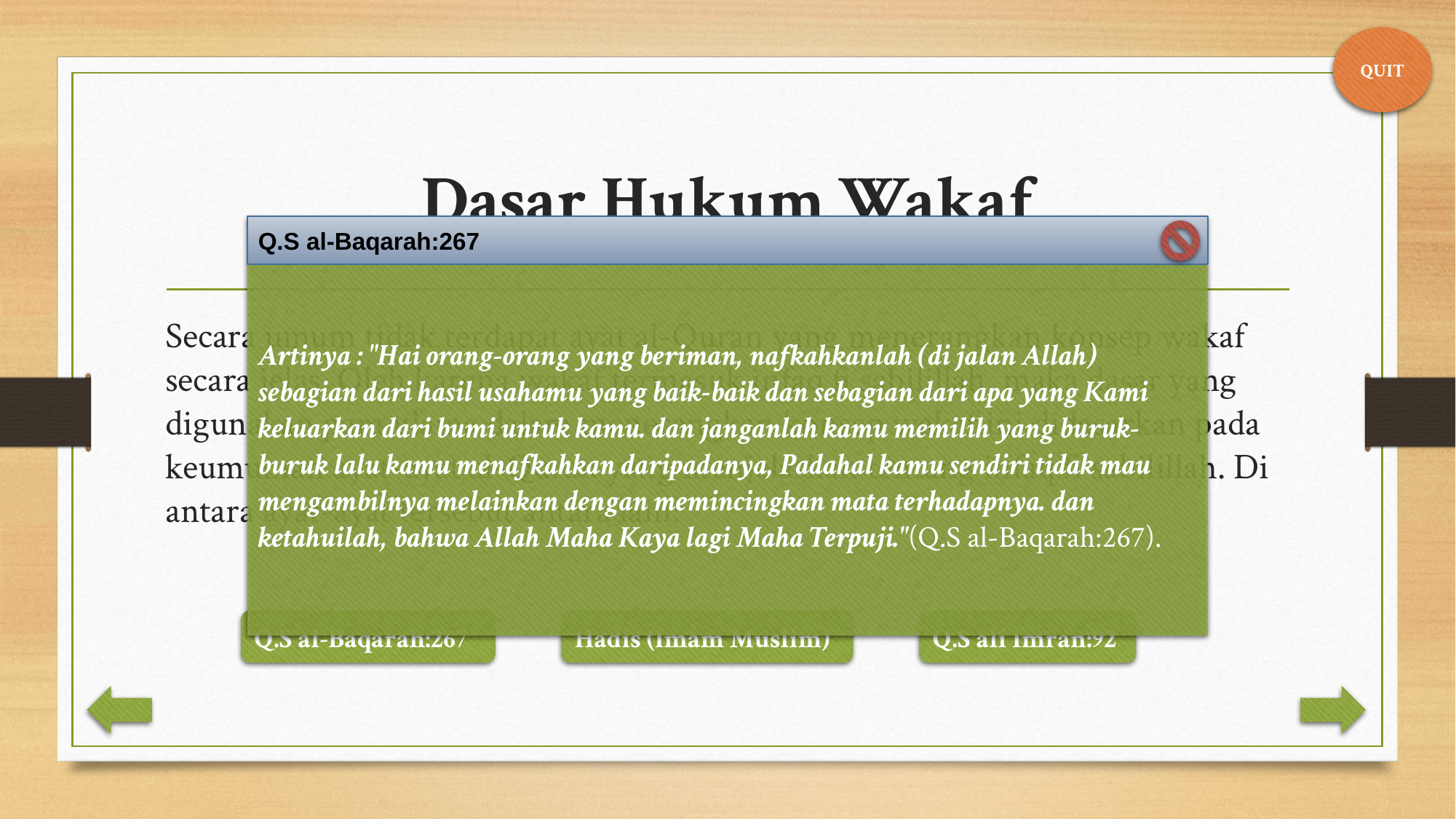

QUIT
# Dasar Hukum Wakaf

Artinya : "Hai orang-orang yang beriman, nafkahkanlah (di jalan Allah) sebagian dari hasil usahamu yang baik-baik dan sebagian dari apa yang Kami keluarkan dari bumi untuk kamu. dan janganlah kamu memilih yang buruk-buruk lalu kamu menafkahkan daripadanya, Padahal kamu sendiri tidak mau mengambilnya melainkan dengan memincingkan mata terhadapnya. dan ketahuilah, bahwa Allah Maha Kaya lagi Maha Terpuji."(Q.S al-Baqarah:267).

Q.S al-Baqarah:267

Secara umum tidak terdapat ayat al-Quran yang menerangkan konsep wakaf secara jelas. Oleh karena wakaf termasuk infaq fi sabilillah, maka dasar yang digunakan para ulama dalam menerangkan konsep wakaf ini didasarkan pada keumuman ayat-ayat al-Quran yang menjelaskan tentang infaq fi sabilillah. Di antara ayat-ayat tersebut antara lain:
Q.S al-Baqarah:267
Hadis (Imam Muslim)
Q.S ali Imran:92